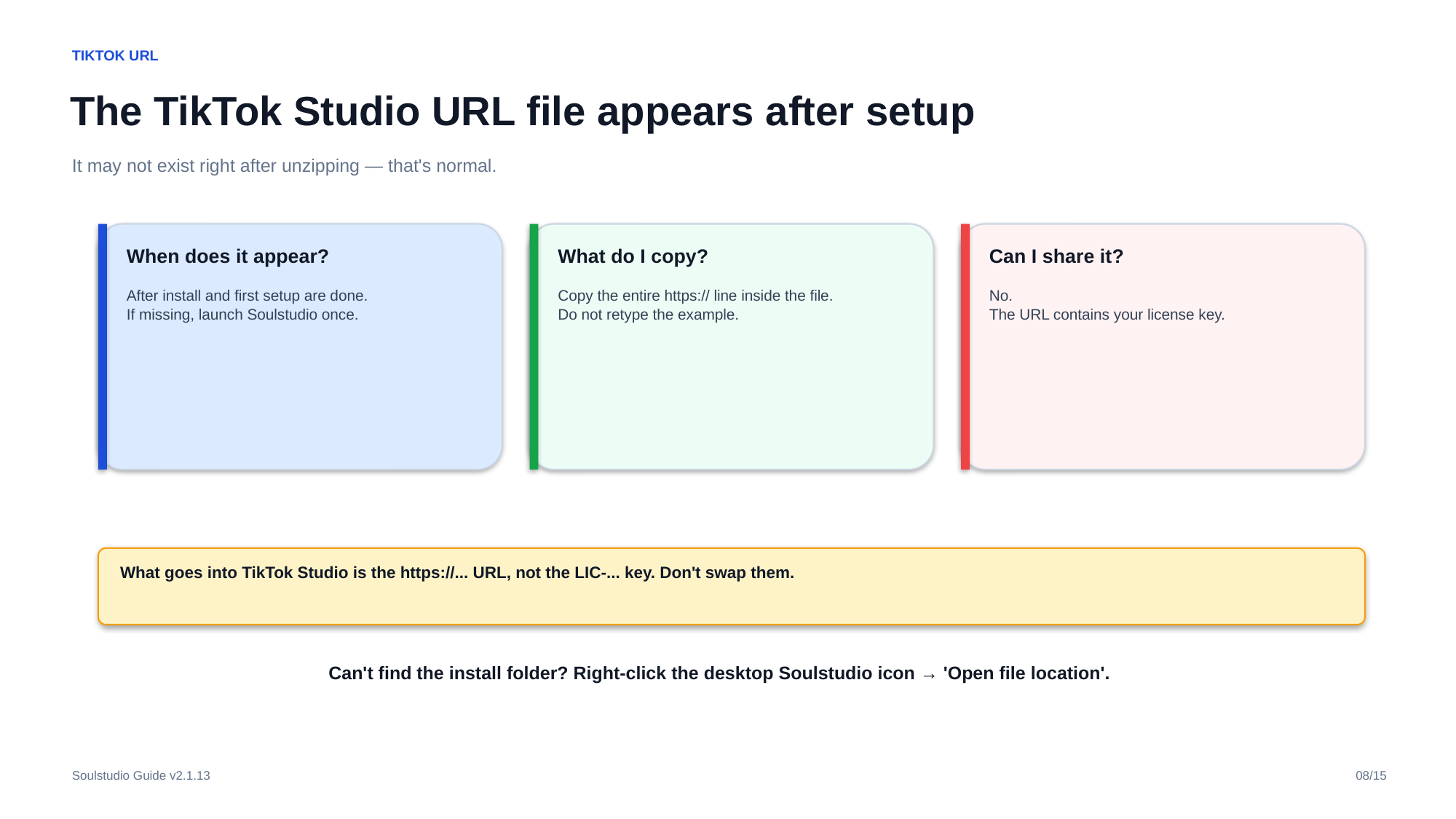

TIKTOK URL
The TikTok Studio URL file appears after setup
It may not exist right after unzipping — that's normal.

When does it appear?
What do I copy?
Can I share it?
After install and first setup are done.
If missing, launch Soulstudio once.
Copy the entire https:// line inside the file.
Do not retype the example.
No.
The URL contains your license key.

What goes into TikTok Studio is the https://... URL, not the LIC-... key. Don't swap them.
Can't find the install folder? Right-click the desktop Soulstudio icon → 'Open file location'.
Soulstudio Guide v2.1.13
08/15